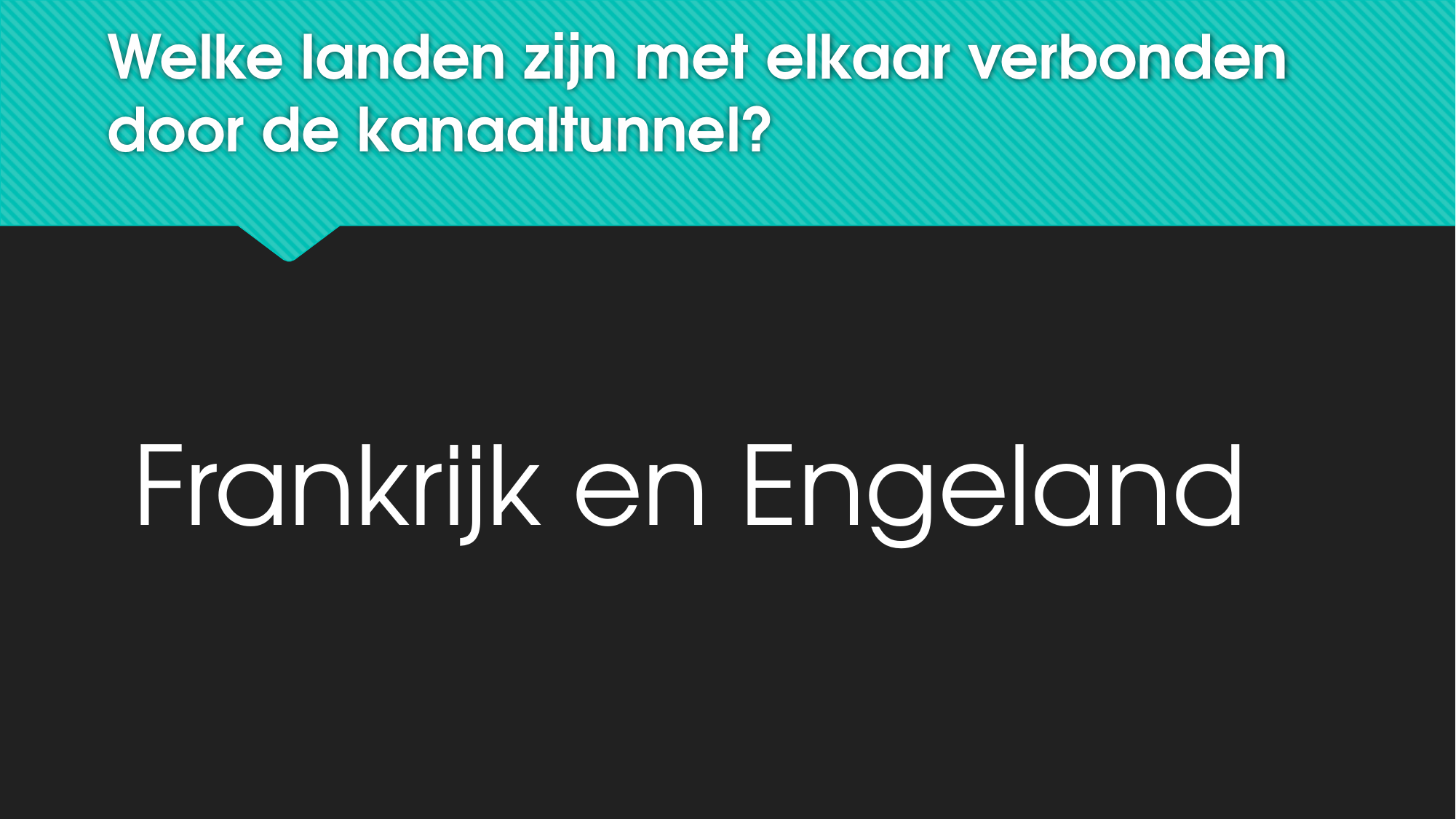

# Welke landen zijn met elkaar verbonden door de kanaaltunnel?

Frankrijk en Engeland